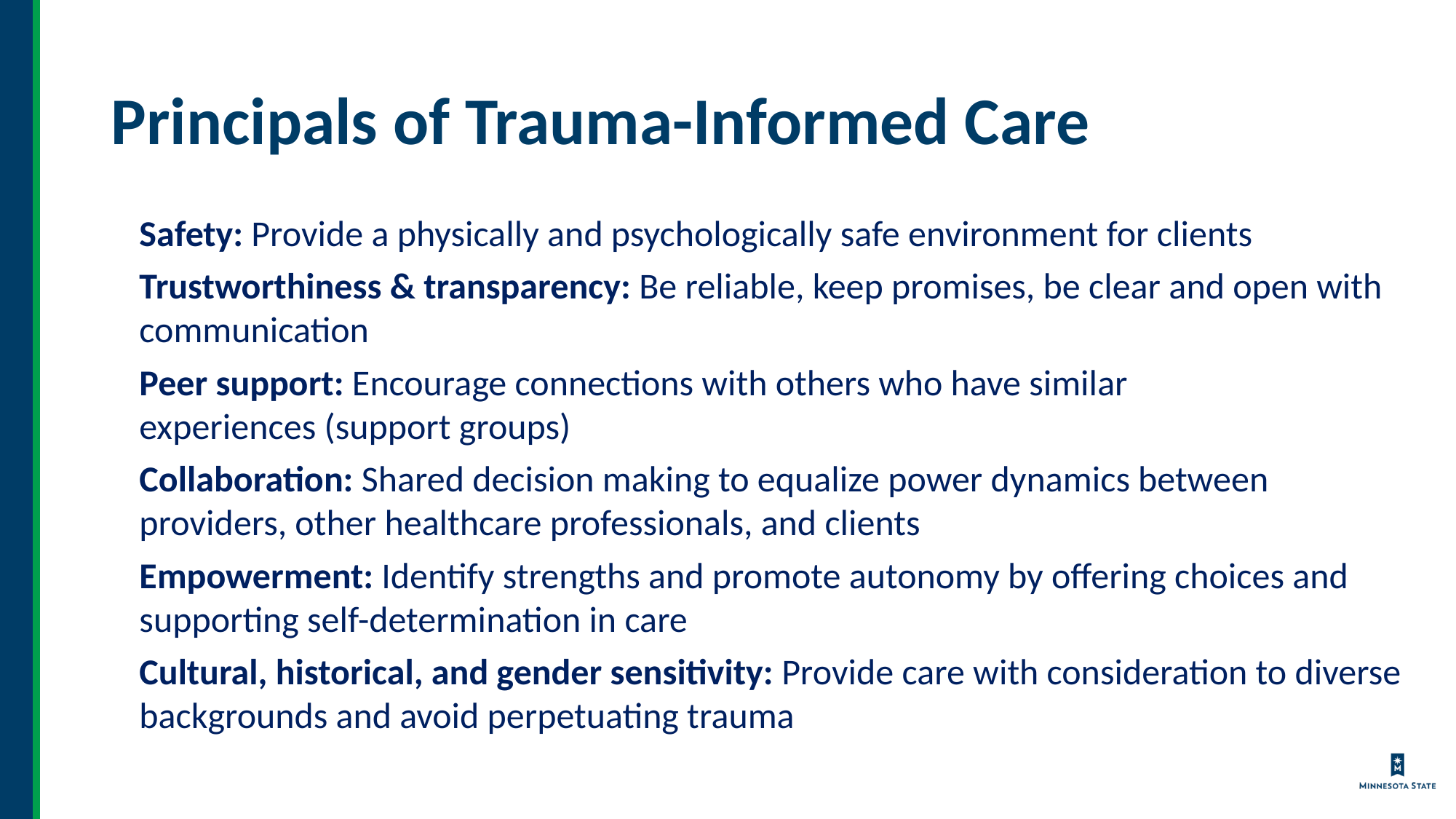

# Principals of Trauma-Informed Care
Safety: Provide a physically and psychologically safe environment for clients
Trustworthiness & transparency: Be reliable, keep promises, be clear and open with communication
Peer support: Encourage connections with others who have similar experiences (support groups)
Collaboration: Shared decision making to equalize power dynamics between providers, other healthcare professionals, and clients
Empowerment: Identify strengths and promote autonomy by offering choices and supporting self-determination in care
Cultural, historical, and gender sensitivity: Provide care with consideration to diverse backgrounds and avoid perpetuating trauma